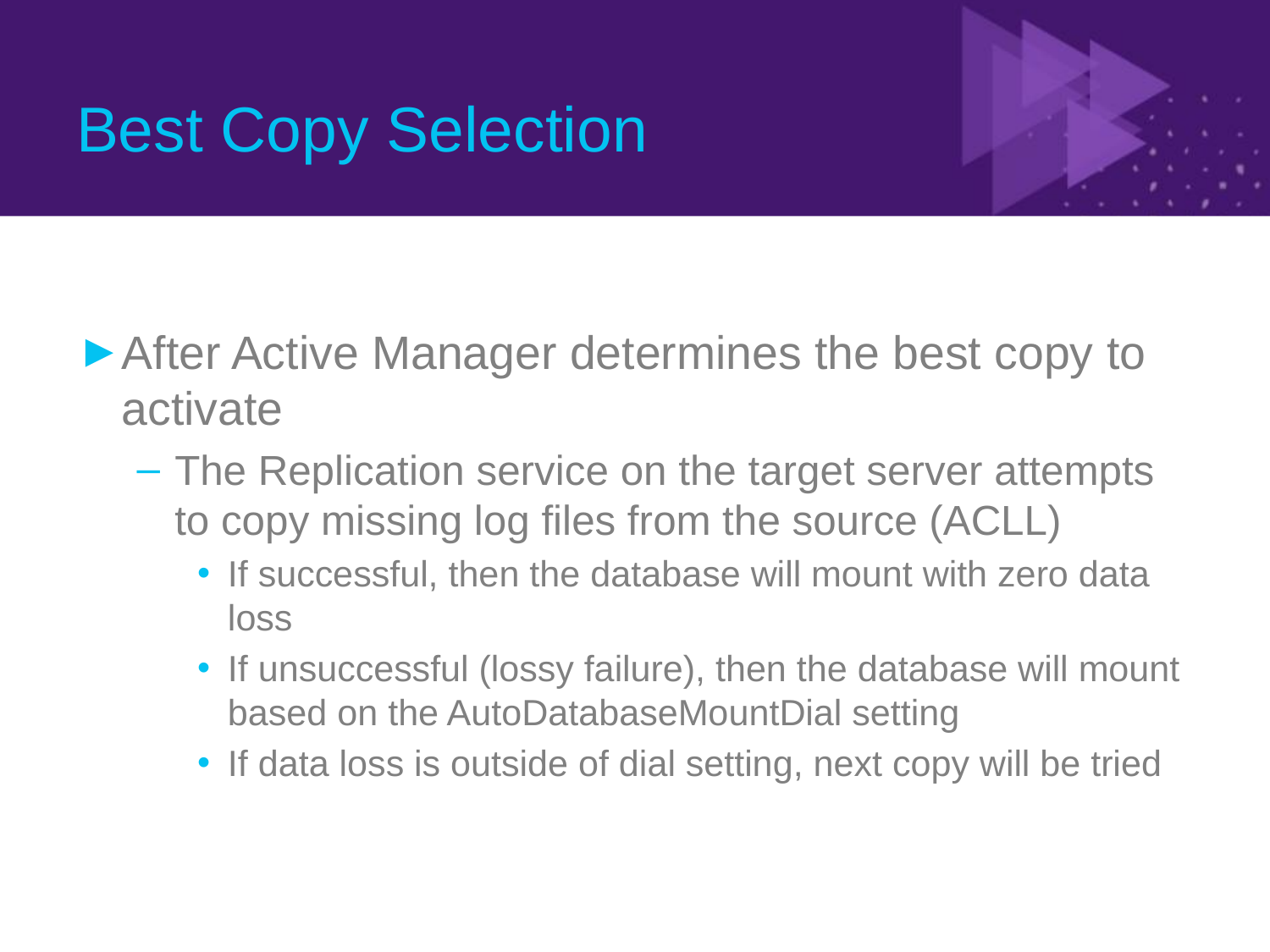

# Best Copy Selection
After Active Manager determines the best copy to activate
The Replication service on the target server attempts to copy missing log files from the source (ACLL)
If successful, then the database will mount with zero data loss
If unsuccessful (lossy failure), then the database will mount based on the AutoDatabaseMountDial setting
If data loss is outside of dial setting, next copy will be tried